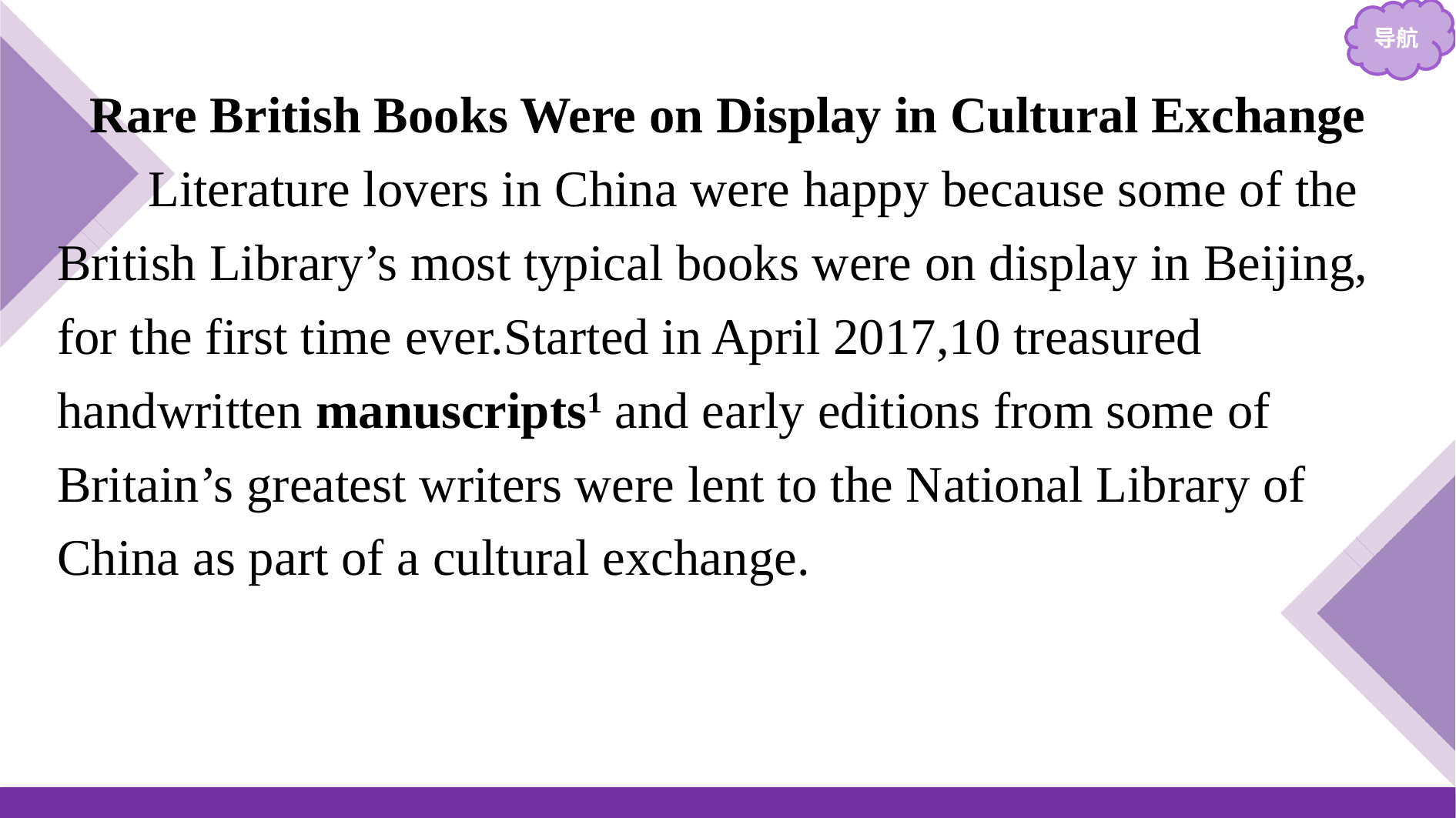

Rare British Books Were on Display in Cultural Exchange
Literature lovers in China were happy because some of the British Library’s most typical books were on display in Beijing, for the first time ever.Started in April 2017,10 treasured handwritten manuscripts1 and early editions from some of Britain’s greatest writers were lent to the National Library of China as part of a cultural exchange.